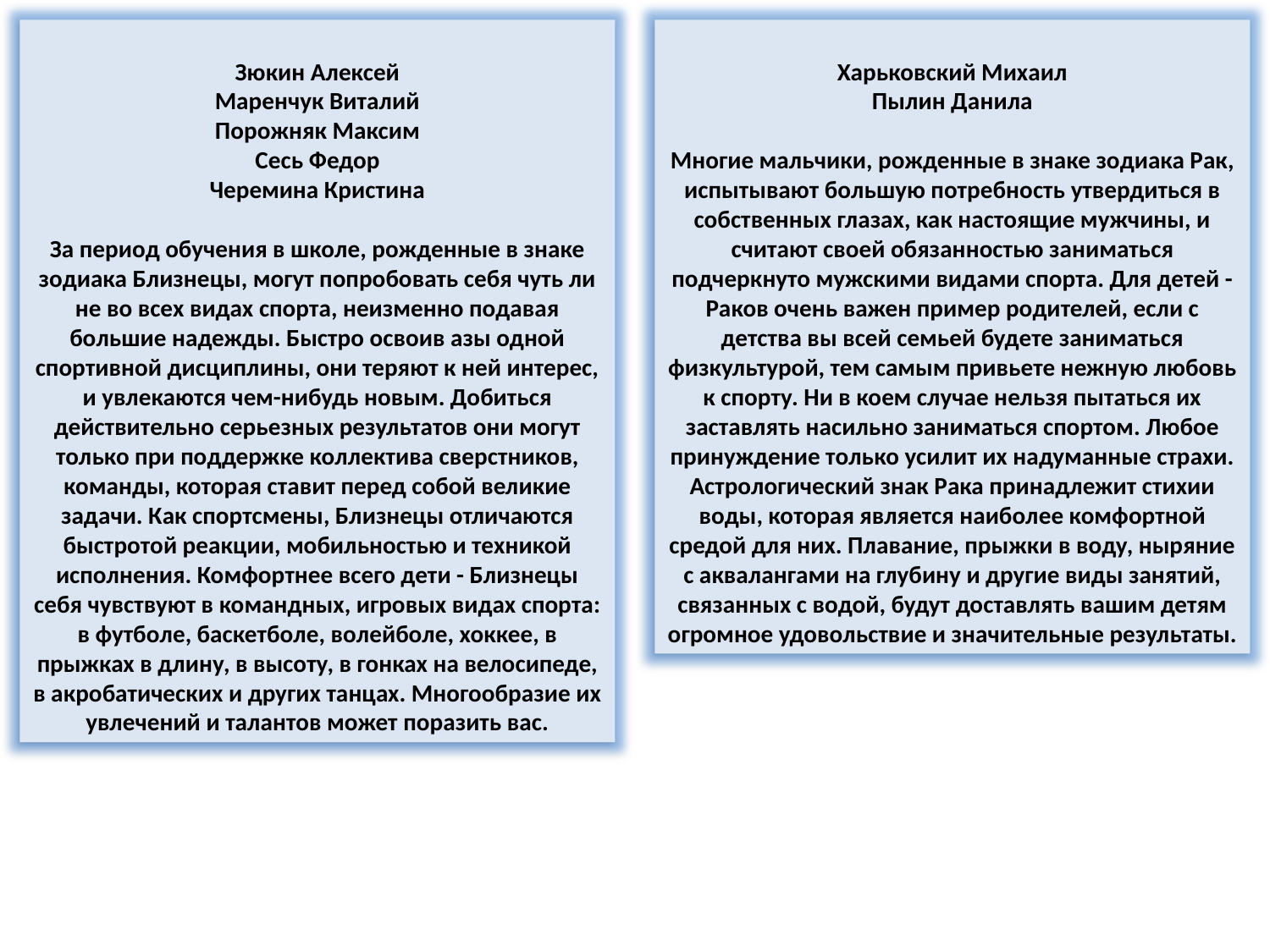

Зюкин Алексей
Маренчук Виталий
Порожняк Максим
Сесь Федор
Черемина Кристина

За период обучения в школе, рожденные в знаке зодиака Близнецы, могут попробовать себя чуть ли не во всех видах спорта, неизменно подавая большие надежды. Быстро освоив азы одной спортивной дисциплины, они теряют к ней интерес, и увлекаются чем-нибудь новым. Добиться действительно серьезных результатов они могут только при поддержке коллектива сверстников, команды, которая ставит перед собой великие задачи. Как спортсмены, Близнецы отличаются быстротой реакции, мобильностью и техникой исполнения. Комфортнее всего дети - Близнецы себя чувствуют в командных, игровых видах спорта: в футболе, баскетболе, волейболе, хоккее, в прыжках в длину, в высоту, в гонках на велосипеде, в акробатических и других танцах. Многообразие их увлечений и талантов может поразить вас.

Харьковский Михаил
Пылин Данила

Многие мальчики, рожденные в знаке зодиака Рак, испытывают большую потребность утвердиться в собственных глазах, как настоящие мужчины, и считают своей обязанностью заниматься подчеркнуто мужскими видами спорта. Для детей - Раков очень важен пример родителей, если с детства вы всей семьей будете заниматься физкультурой, тем самым привьете нежную любовь к спорту. Ни в коем случае нельзя пытаться их заставлять насильно заниматься спортом. Любое принуждение только усилит их надуманные страхи. Астрологический знак Рака принадлежит стихии воды, которая является наиболее комфортной средой для них. Плавание, прыжки в воду, ныряние с аквалангами на глубину и другие виды занятий, связанных с водой, будут доставлять вашим детям огромное удовольствие и значительные результаты.